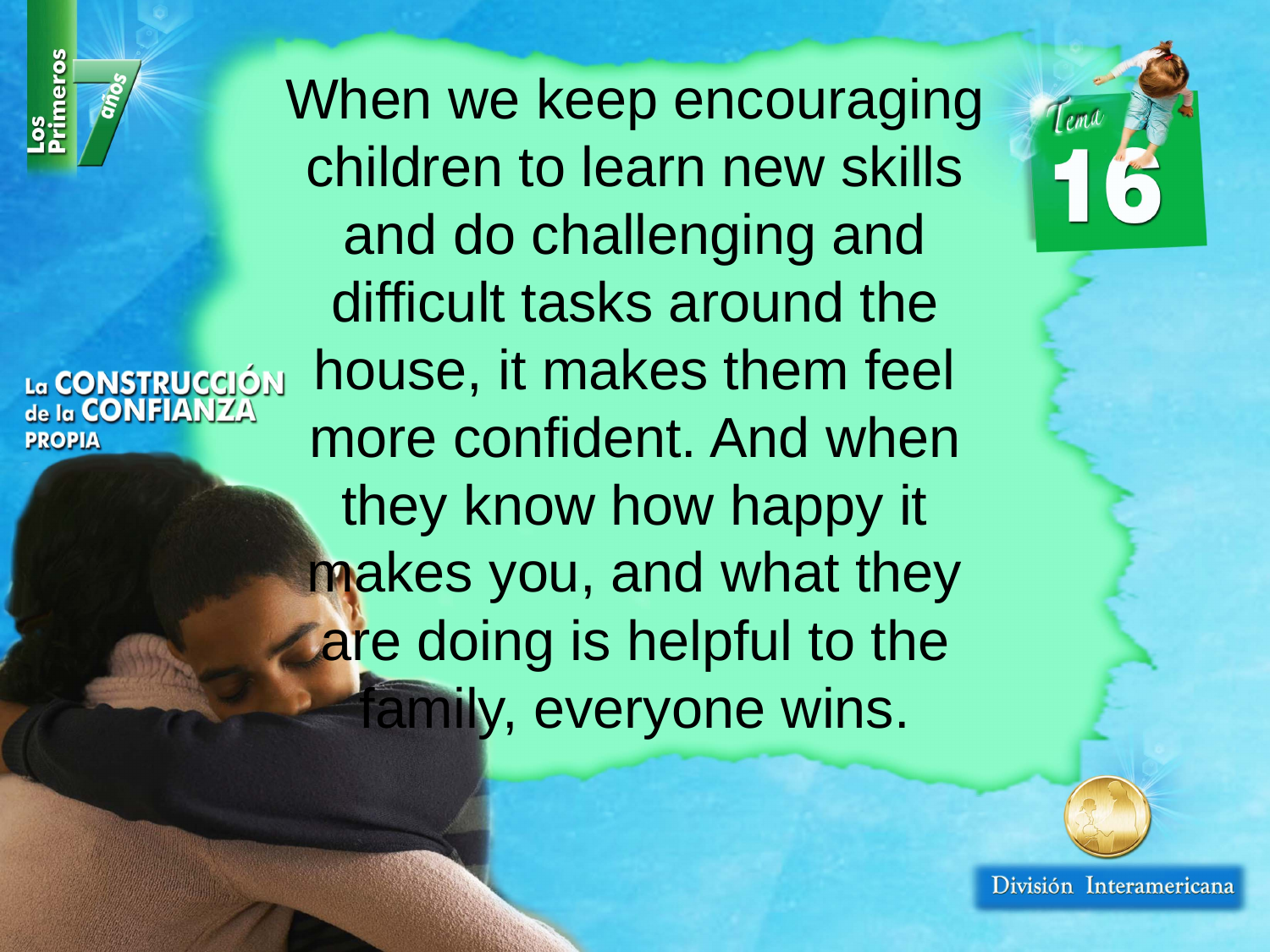

When we keep encouraging children to learn new skills and do challenging and difficult tasks around the house, it makes them feel more confident. And when they know how happy it makes you, and what they are doing is helpful to the family, everyone wins.